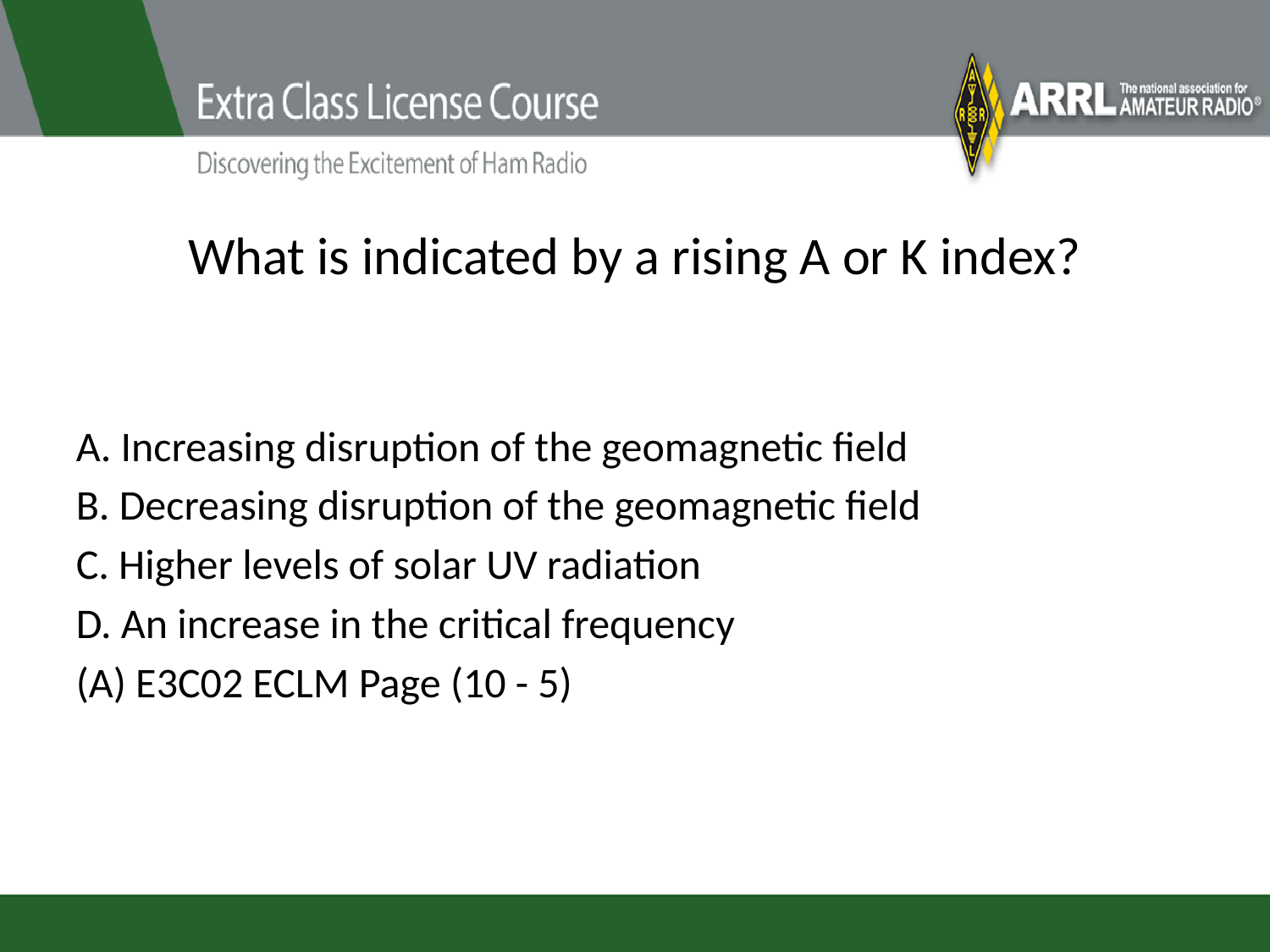

# What is indicated by a rising A or K index?
A. Increasing disruption of the geomagnetic field
B. Decreasing disruption of the geomagnetic field
C. Higher levels of solar UV radiation
D. An increase in the critical frequency
(A) E3C02 ECLM Page (10 - 5)